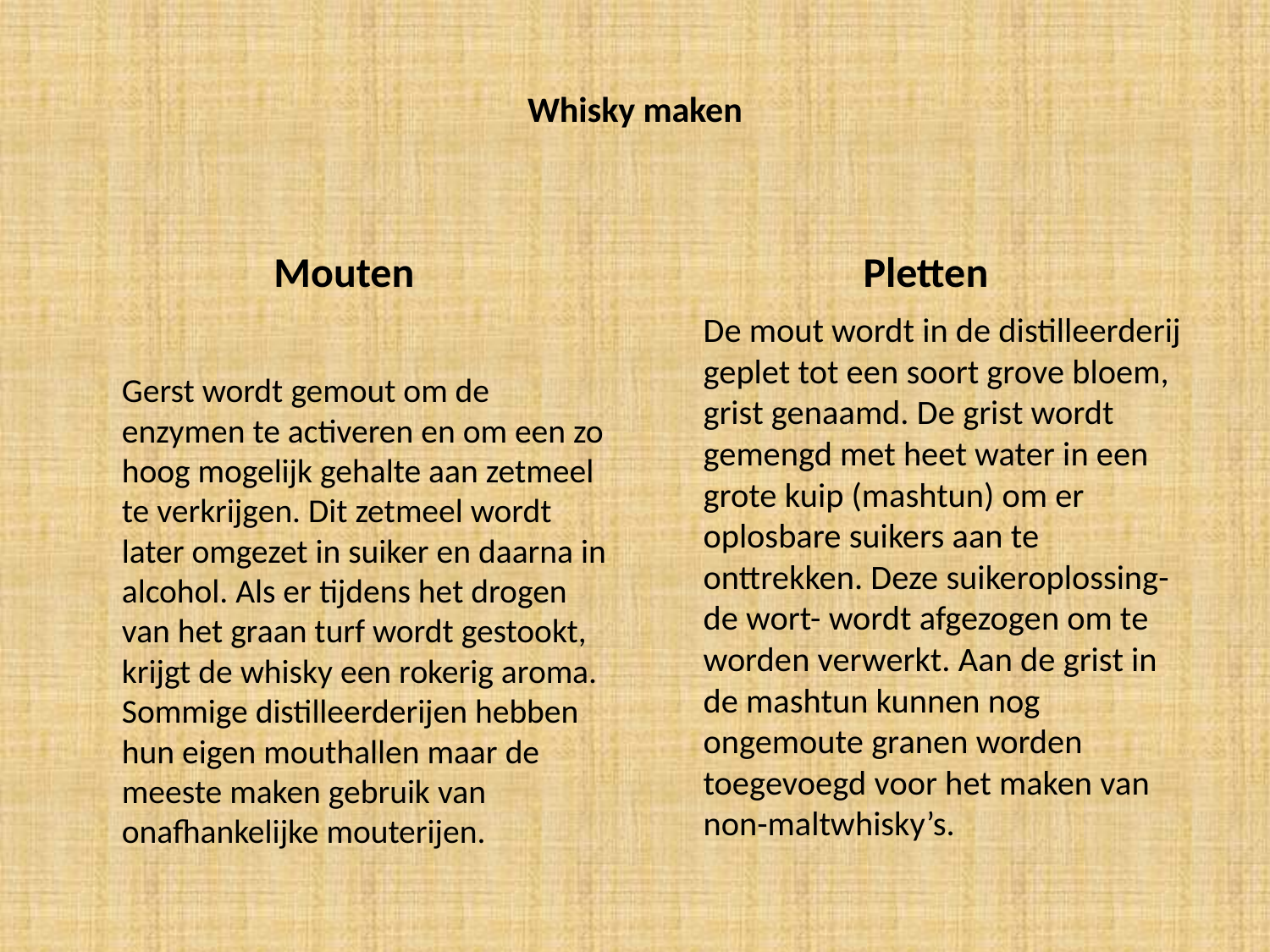

# Whisky maken
Mouten
Pletten
	De mout wordt in de distilleerderij geplet tot een soort grove bloem, grist genaamd. De grist wordt gemengd met heet water in een grote kuip (mashtun) om er oplosbare suikers aan te onttrekken. Deze suikeroplossing- de wort- wordt afgezogen om te worden verwerkt. Aan de grist in de mashtun kunnen nog ongemoute granen worden toegevoegd voor het maken van non-maltwhisky’s.

	Gerst wordt gemout om de enzymen te activeren en om een zo hoog mogelijk gehalte aan zetmeel te verkrijgen. Dit zetmeel wordt later omgezet in suiker en daarna in alcohol. Als er tijdens het drogen van het graan turf wordt gestookt, krijgt de whisky een rokerig aroma. Sommige distilleerderijen hebben hun eigen mouthallen maar de meeste maken gebruik van onafhankelijke mouterijen.